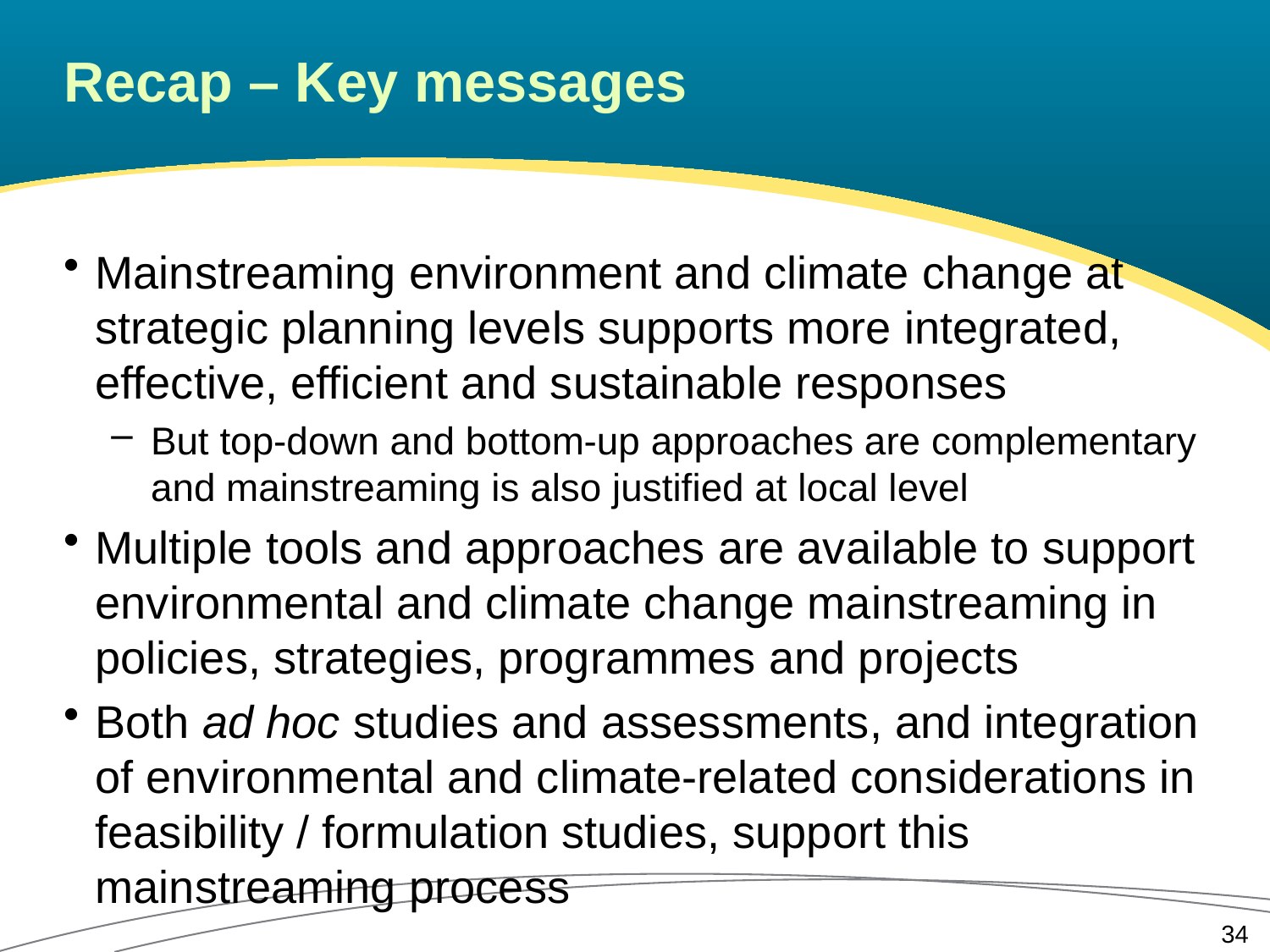

# Recap – Key messages
Mainstreaming environment and climate change at strategic planning levels supports more integrated, effective, efficient and sustainable responses
But top-down and bottom-up approaches are complementary and mainstreaming is also justified at local level
Multiple tools and approaches are available to support environmental and climate change mainstreaming in policies, strategies, programmes and projects
Both ad hoc studies and assessments, and integration of environmental and climate-related considerations in feasibility / formulation studies, support this mainstreaming process
34